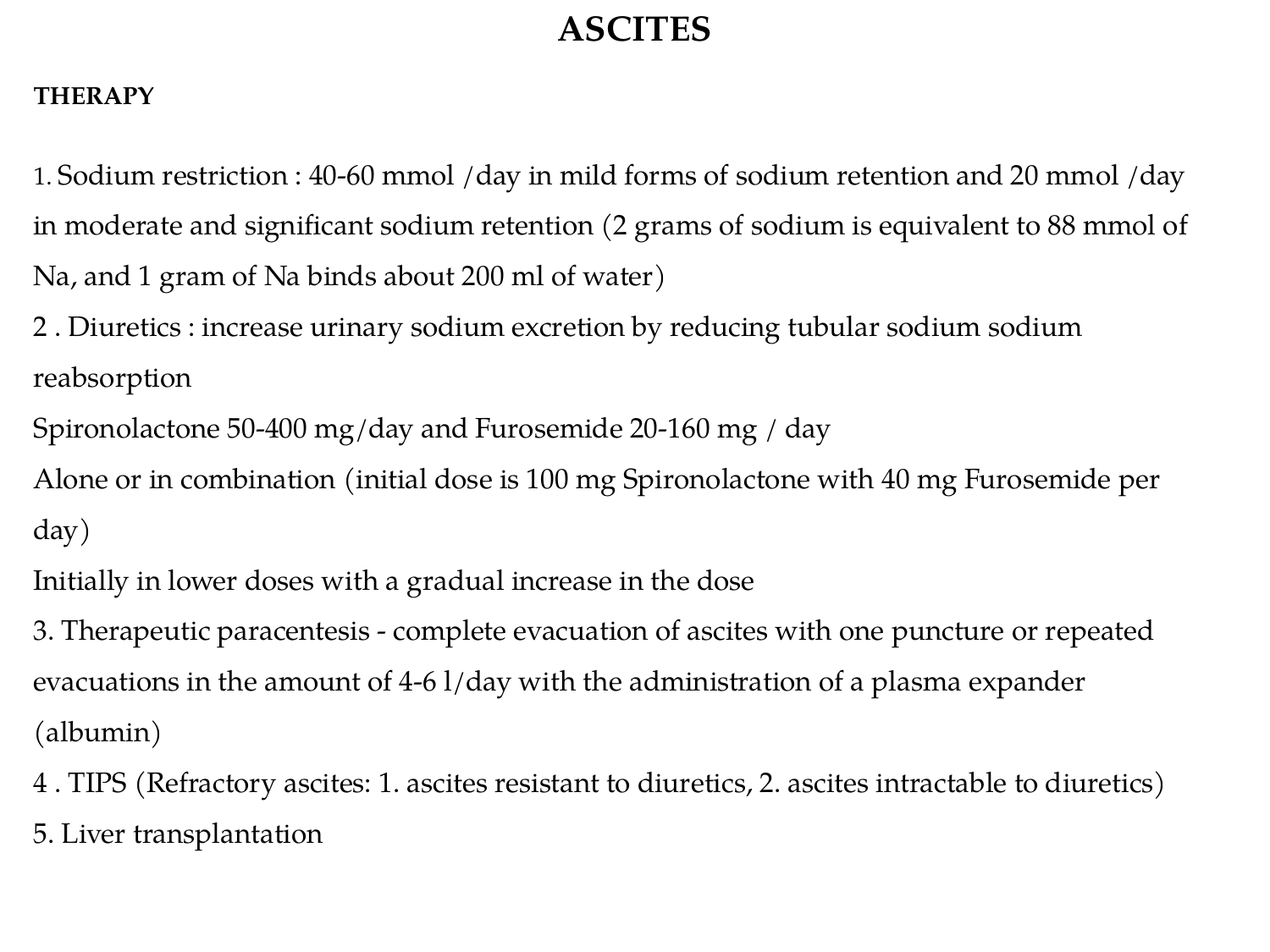

ASCITES
THERAPY

1. Sodium restriction : 40-60 mmol /day in mild forms of sodium retention and 20 mmol /day in moderate and significant sodium retention (2 grams of sodium is equivalent to 88 mmol of Na, and 1 gram of Na binds about 200 ml of water)
2 . Diuretics : increase urinary sodium excretion by reducing tubular sodium sodium reabsorption
Spironolactone 50-400 mg/day and Furosemide 20-160 mg / day
Alone or in combination (initial dose is 100 mg Spironolactone with 40 mg Furosemide per day)
Initially in lower doses with a gradual increase in the dose
3. Therapeutic paracentesis - complete evacuation of ascites with one puncture or repeated evacuations in the amount of 4-6 l/day with the administration of a plasma expander (albumin)
4 . TIPS (Refractory ascites: 1. ascites resistant to diuretics, 2. ascites intractable to diuretics)
5. Liver transplantation